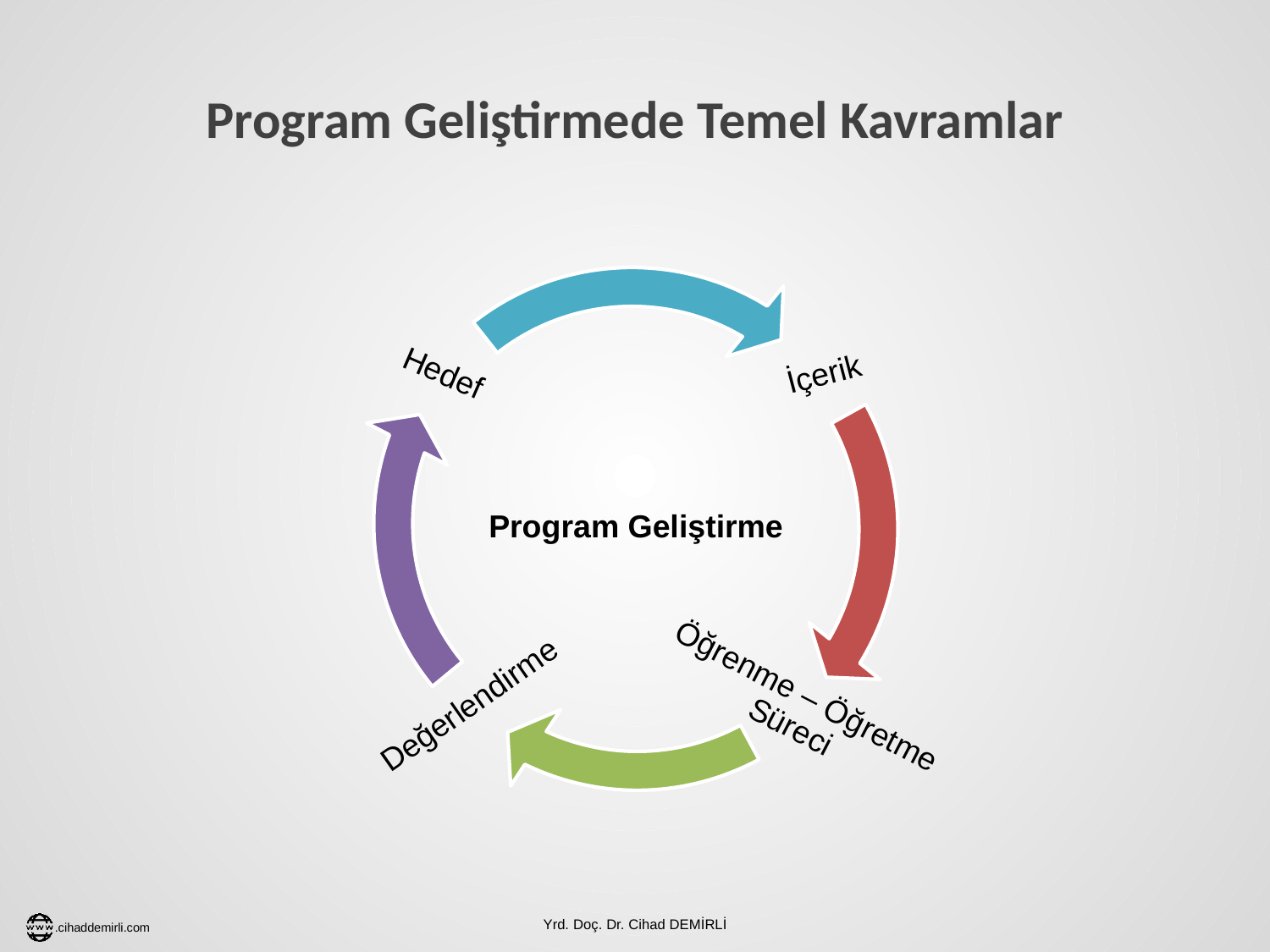

# Program Geliştirmede Temel Kavramlar
İçerik
Öğrenme – Öğretme Süreci
Değerlendirme
Hedef
Program Geliştirme